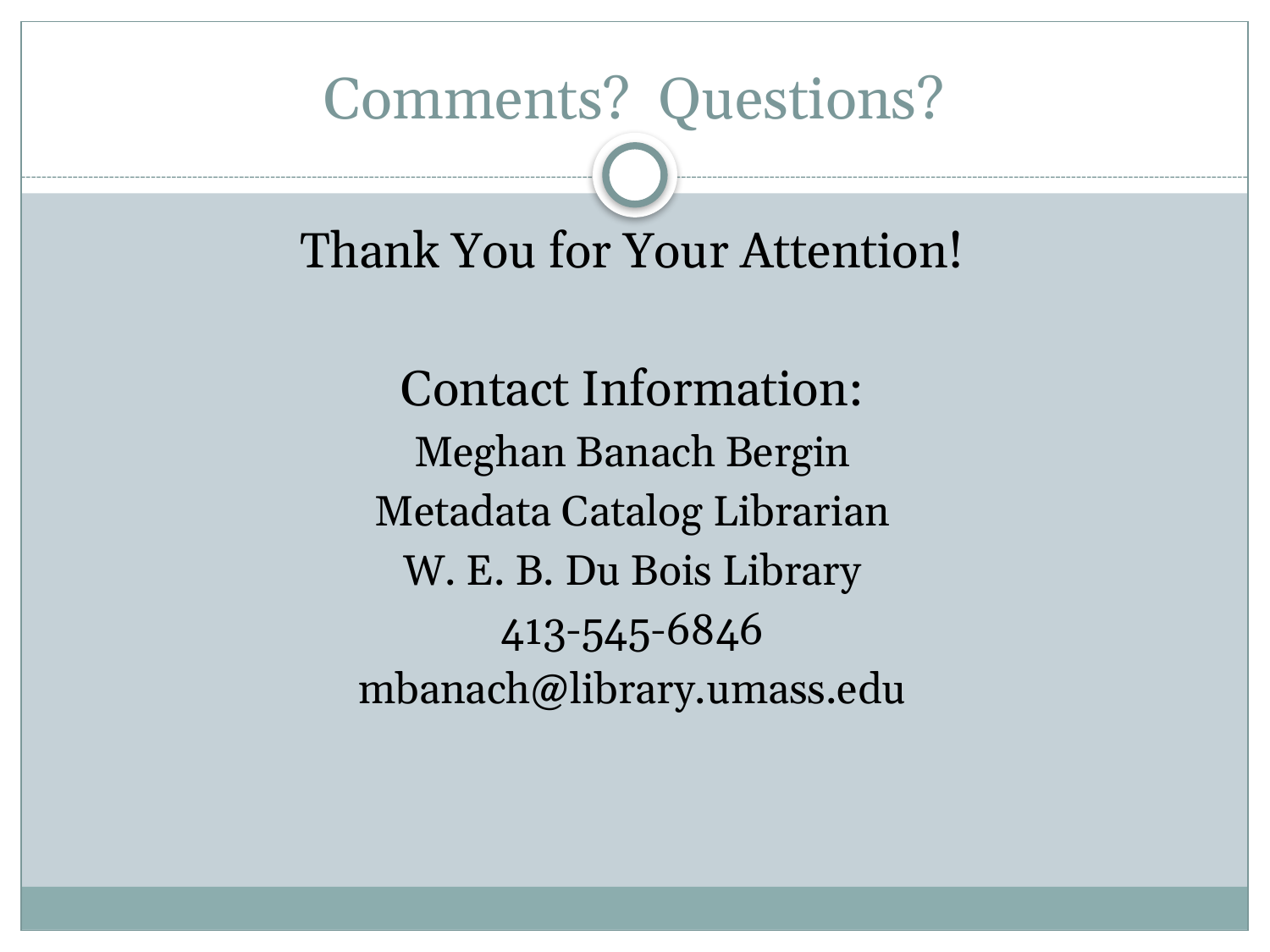

# Comments?  Questions?
Thank You for Your Attention!

Contact Information:
Meghan Banach Bergin
Metadata Catalog Librarian
W. E. B. Du Bois Library
413-545-6846
mbanach@library.umass.edu